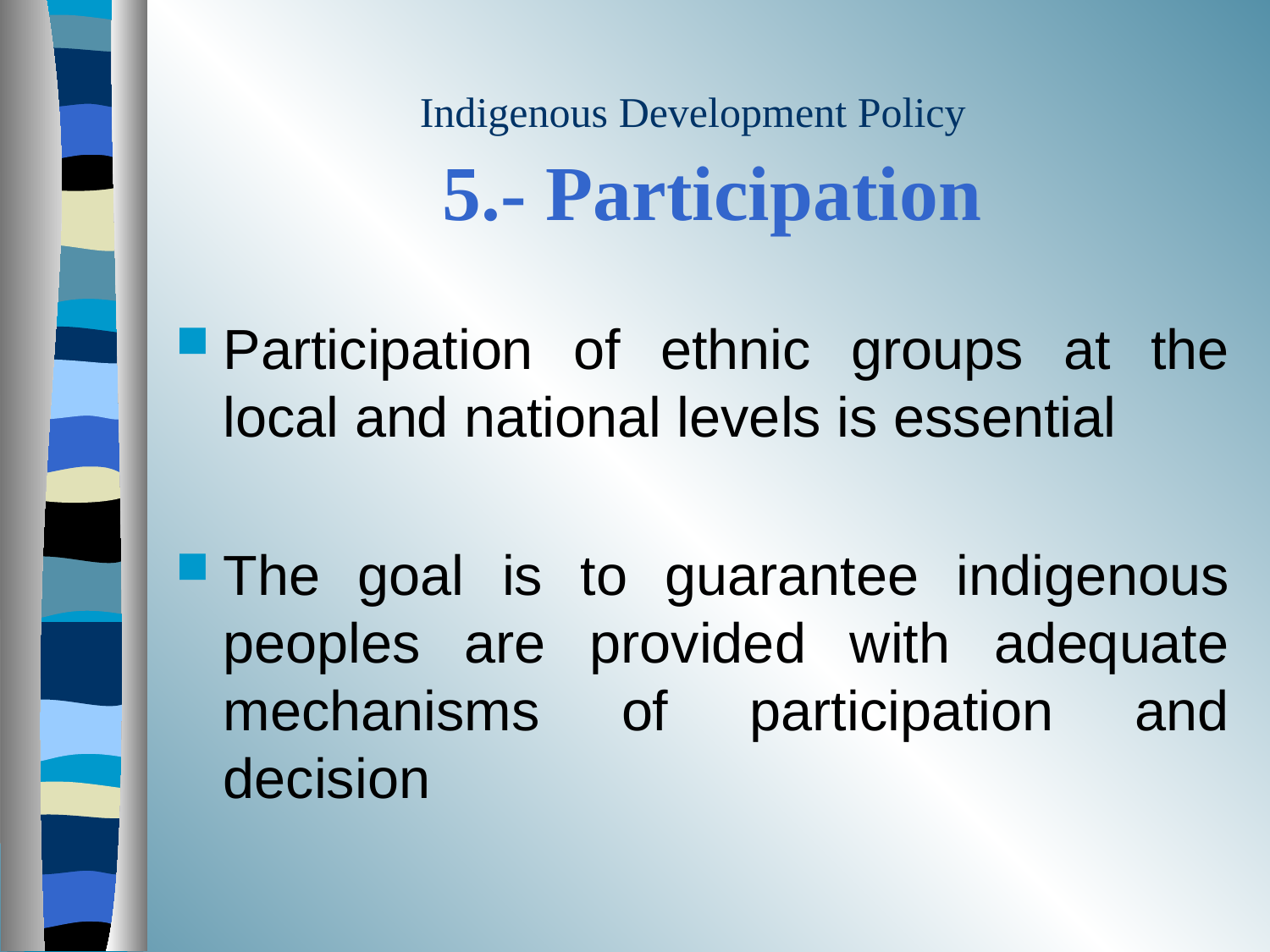

# Indigenous Development Policy 5.- Participation
Participation of ethnic groups at the local and national levels is essential

The goal is to guarantee indigenous peoples are provided with adequate mechanisms of participation and decision